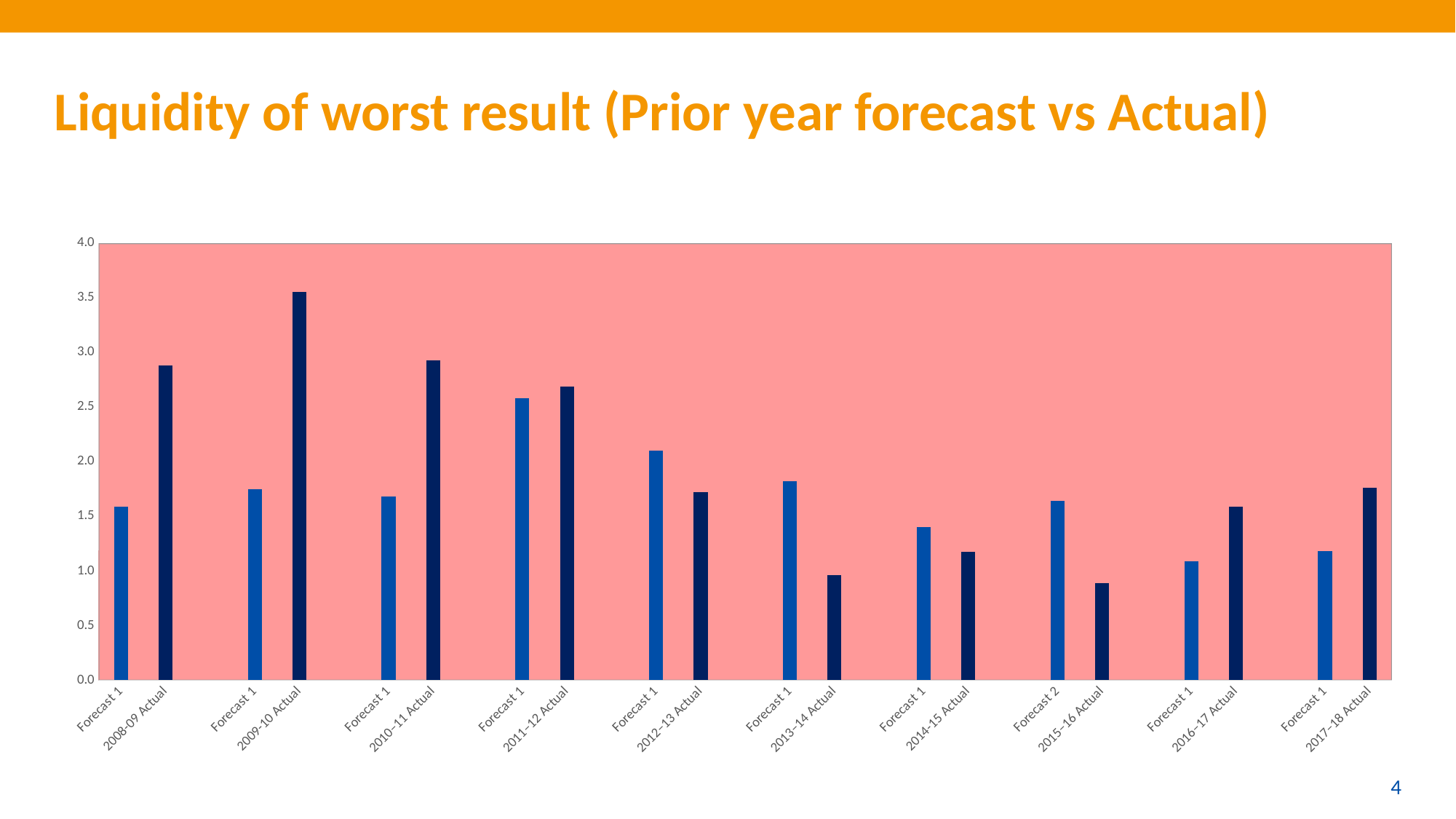

# Liquidity of worst result (Prior year forecast vs Actual)

### Chart

| Category |  |
|---|---|
| Forecast 1 | 1.59 |
| 2008-09 Actual | 2.88 |
|  | None |
| Forecast 1 | 1.75 |
| 2009-10 Actual | 3.553377668883444 |
|  | None |
| Forecast 1 | 1.6803193335647344 |
| 2010–11 Actual | 2.93 |
|  | None |
| Forecast 1 | 2.58 |
| 2011–12 Actual | 2.69 |
|  | None |
| Forecast 1 | 2.1 |
| 2012–13 Actual | 1.72 |
|  | None |
| Forecast 1 | 1.82 |
| 2013–14 Actual | 0.96 |
|  | None |
| Forecast 1 | 1.4 |
| 2014-15 Actual | 1.175211156943626 |
|  | None |
| Forecast 2 | 1.64 |
| 2015–16 Actual | 0.89 |
|  | None |
| Forecast 1 | 1.09 |
| 2016–17 Actual | 1.59 |
|  | None |
| Forecast 1 | 1.18 |
| 2017–18 Actual | 1.76 |
4